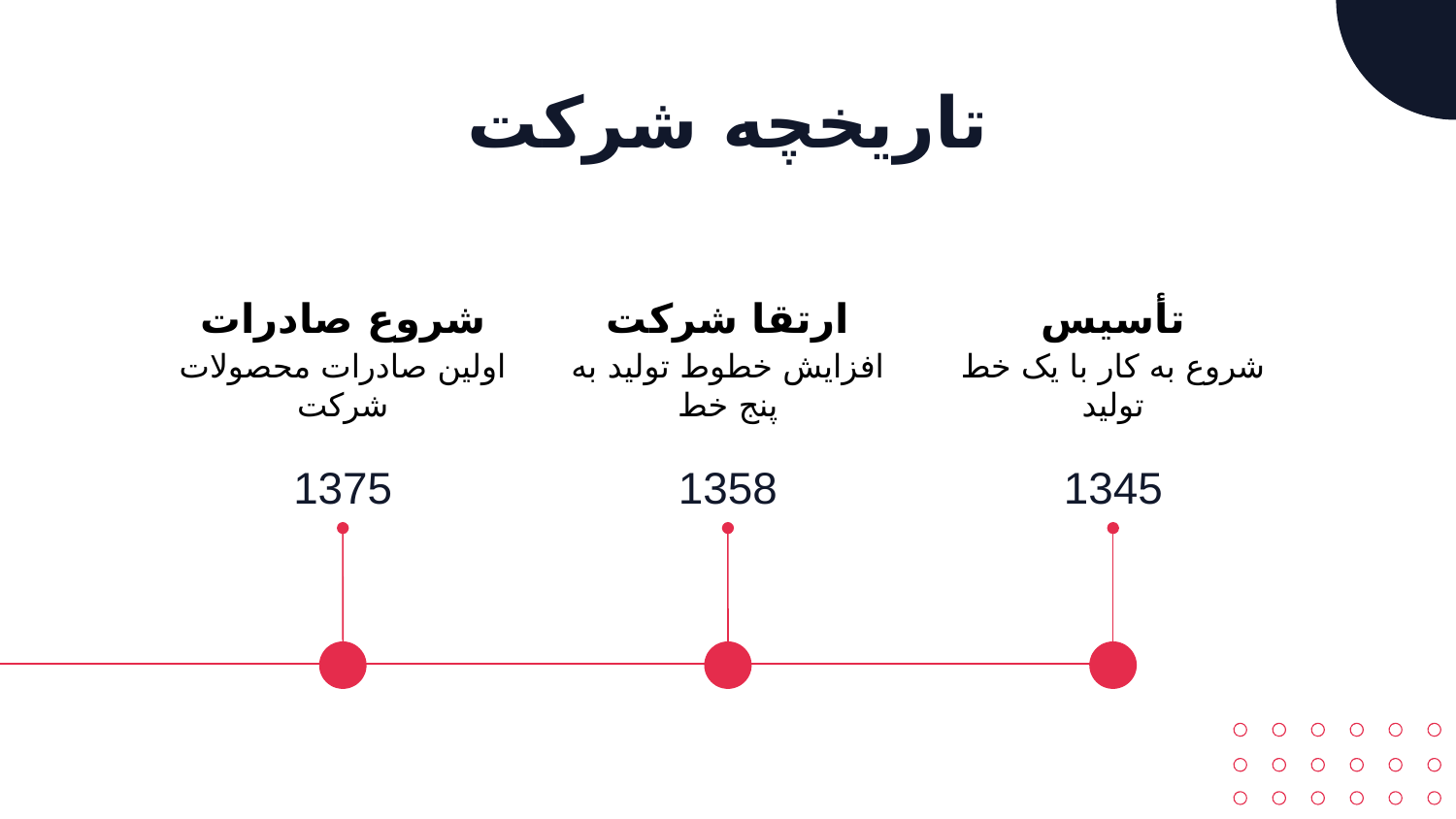

# تاریخچه شرکت
شروع صادرات
ارتقا شرکت
تأسیس
اولین صادرات محصولات شرکت
افزایش خطوط تولید به پنج خط
شروع به کار با یک خط تولید
1375
1358
1345